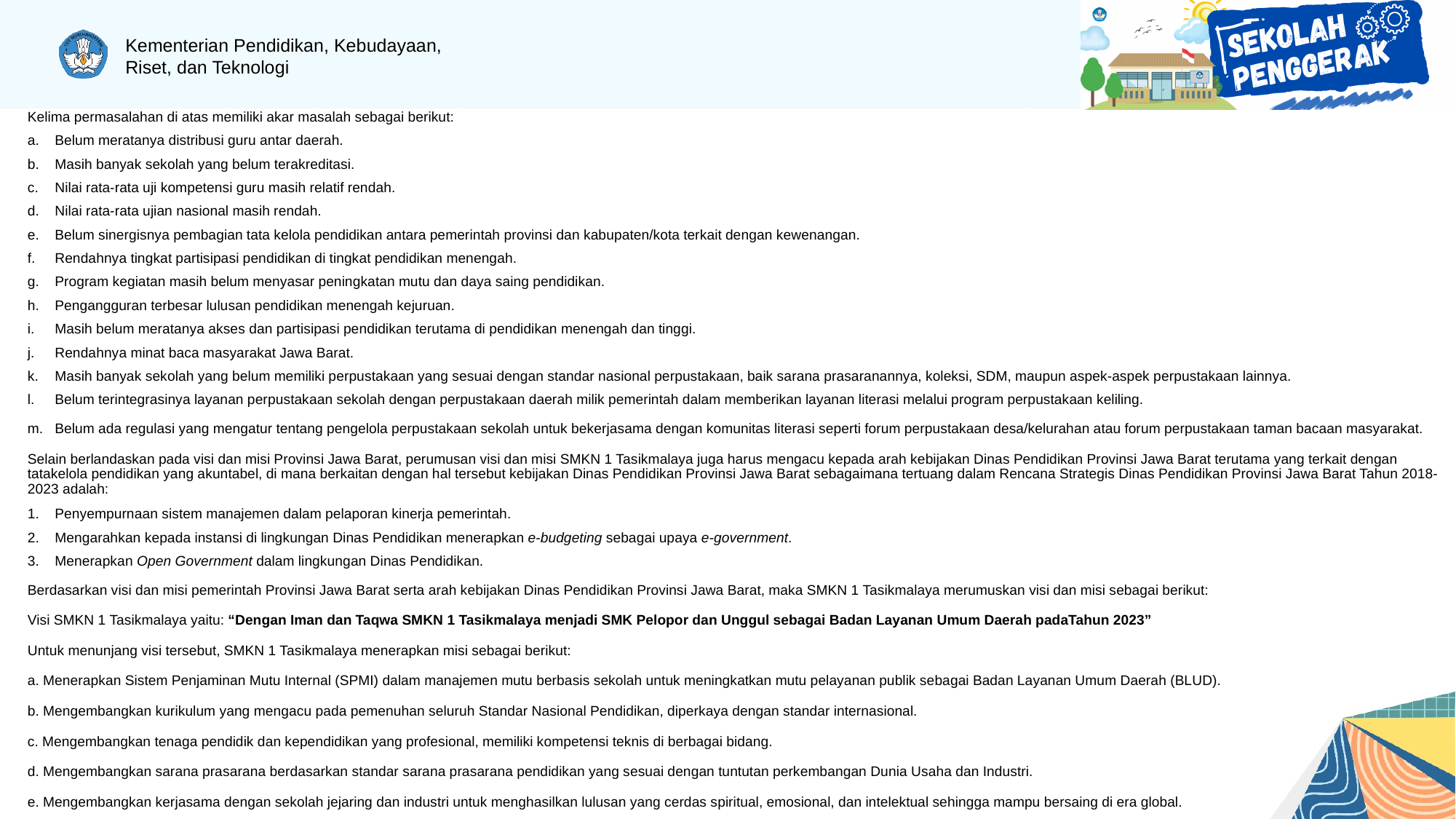

Kelima permasalahan di atas memiliki akar masalah sebagai berikut:
Belum meratanya distribusi guru antar daerah.
Masih banyak sekolah yang belum terakreditasi.
Nilai rata-rata uji kompetensi guru masih relatif rendah.
Nilai rata-rata ujian nasional masih rendah.
Belum sinergisnya pembagian tata kelola pendidikan antara pemerintah provinsi dan kabupaten/kota terkait dengan kewenangan.
Rendahnya tingkat partisipasi pendidikan di tingkat pendidikan menengah.
Program kegiatan masih belum menyasar peningkatan mutu dan daya saing pendidikan.
Pengangguran terbesar lulusan pendidikan menengah kejuruan.
Masih belum meratanya akses dan partisipasi pendidikan terutama di pendidikan menengah dan tinggi.
Rendahnya minat baca masyarakat Jawa Barat.
Masih banyak sekolah yang belum memiliki perpustakaan yang sesuai dengan standar nasional perpustakaan, baik sarana prasaranannya, koleksi, SDM, maupun aspek-aspek perpustakaan lainnya.
Belum terintegrasinya layanan perpustakaan sekolah dengan perpustakaan daerah milik pemerintah dalam memberikan layanan literasi melalui program perpustakaan keliling.
Belum ada regulasi yang mengatur tentang pengelola perpustakaan sekolah untuk bekerjasama dengan komunitas literasi seperti forum perpustakaan desa/kelurahan atau forum perpustakaan taman bacaan masyarakat.
Selain berlandaskan pada visi dan misi Provinsi Jawa Barat, perumusan visi dan misi SMKN 1 Tasikmalaya juga harus mengacu kepada arah kebijakan Dinas Pendidikan Provinsi Jawa Barat terutama yang terkait dengan tatakelola pendidikan yang akuntabel, di mana berkaitan dengan hal tersebut kebijakan Dinas Pendidikan Provinsi Jawa Barat sebagaimana tertuang dalam Rencana Strategis Dinas Pendidikan Provinsi Jawa Barat Tahun 2018-2023 adalah:
Penyempurnaan sistem manajemen dalam pelaporan kinerja pemerintah.
Mengarahkan kepada instansi di lingkungan Dinas Pendidikan menerapkan e-budgeting sebagai upaya e-government.
Menerapkan Open Government dalam lingkungan Dinas Pendidikan.
Berdasarkan visi dan misi pemerintah Provinsi Jawa Barat serta arah kebijakan Dinas Pendidikan Provinsi Jawa Barat, maka SMKN 1 Tasikmalaya merumuskan visi dan misi sebagai berikut:
Visi SMKN 1 Tasikmalaya yaitu: “Dengan Iman dan Taqwa SMKN 1 Tasikmalaya menjadi SMK Pelopor dan Unggul sebagai Badan Layanan Umum Daerah padaTahun 2023”
Untuk menunjang visi tersebut, SMKN 1 Tasikmalaya menerapkan misi sebagai berikut:
a. Menerapkan Sistem Penjaminan Mutu Internal (SPMI) dalam manajemen mutu berbasis sekolah untuk meningkatkan mutu pelayanan publik sebagai Badan Layanan Umum Daerah (BLUD).
b. Mengembangkan kurikulum yang mengacu pada pemenuhan seluruh Standar Nasional Pendidikan, diperkaya dengan standar internasional.
c. Mengembangkan tenaga pendidik dan kependidikan yang profesional, memiliki kompetensi teknis di berbagai bidang.
d. Mengembangkan sarana prasarana berdasarkan standar sarana prasarana pendidikan yang sesuai dengan tuntutan perkembangan Dunia Usaha dan Industri.
e. Mengembangkan kerjasama dengan sekolah jejaring dan industri untuk menghasilkan lulusan yang cerdas spiritual, emosional, dan intelektual sehingga mampu bersaing di era global.